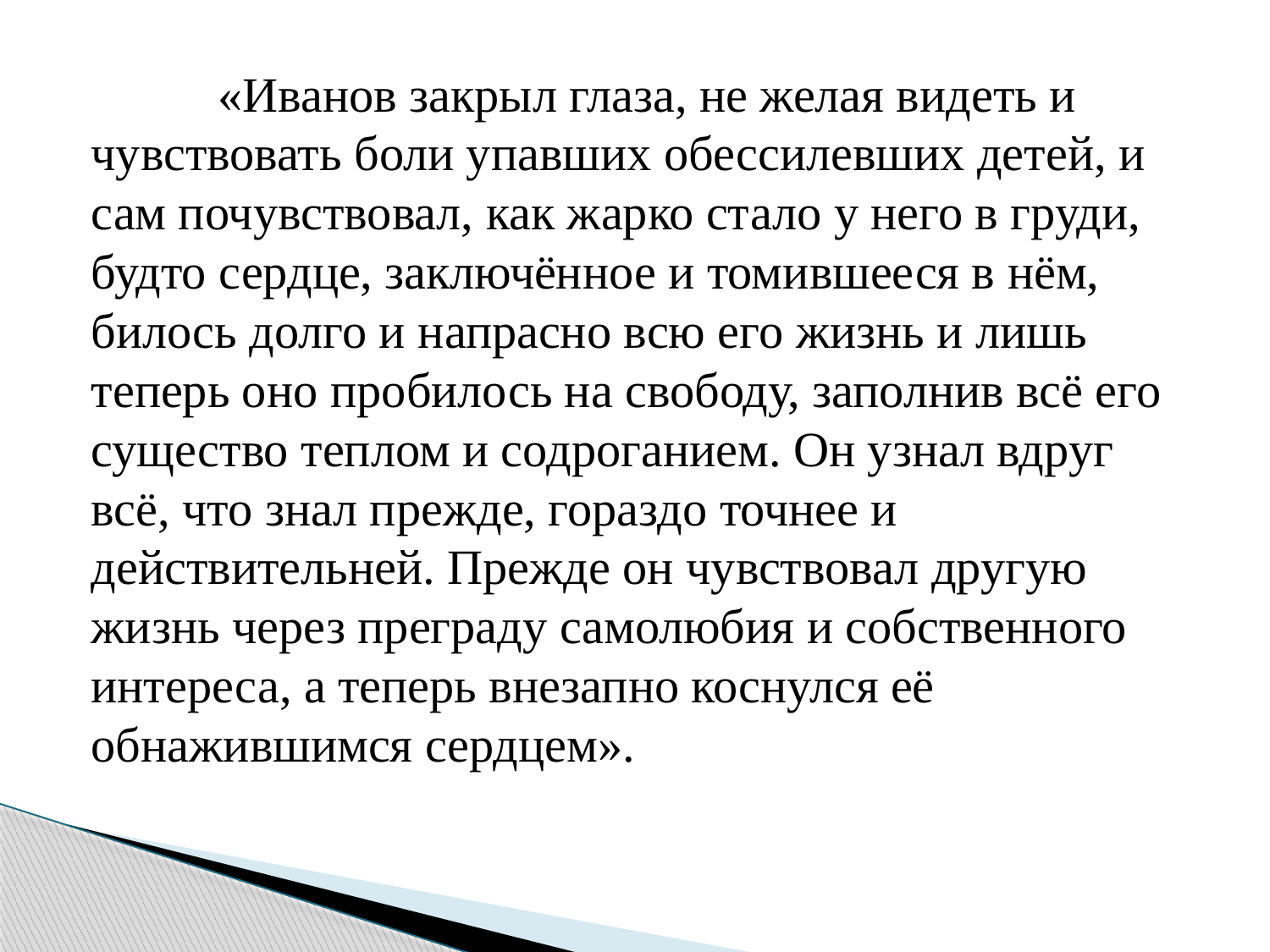

#
	«Иванов закрыл глаза, не желая видеть и чувствовать боли упавших обессилевших детей, и сам почувствовал, как жарко стало у него в груди, будто сердце, заключённое и томившееся в нём, билось долго и напрасно всю его жизнь и лишь теперь оно пробилось на свободу, заполнив всё его существо теплом и содроганием. Он узнал вдруг всё, что знал прежде, гораздо точнее и действительней. Прежде он чувствовал другую жизнь через преграду самолюбия и собственного интереса, а теперь внезапно коснулся её обнажившимся сердцем».